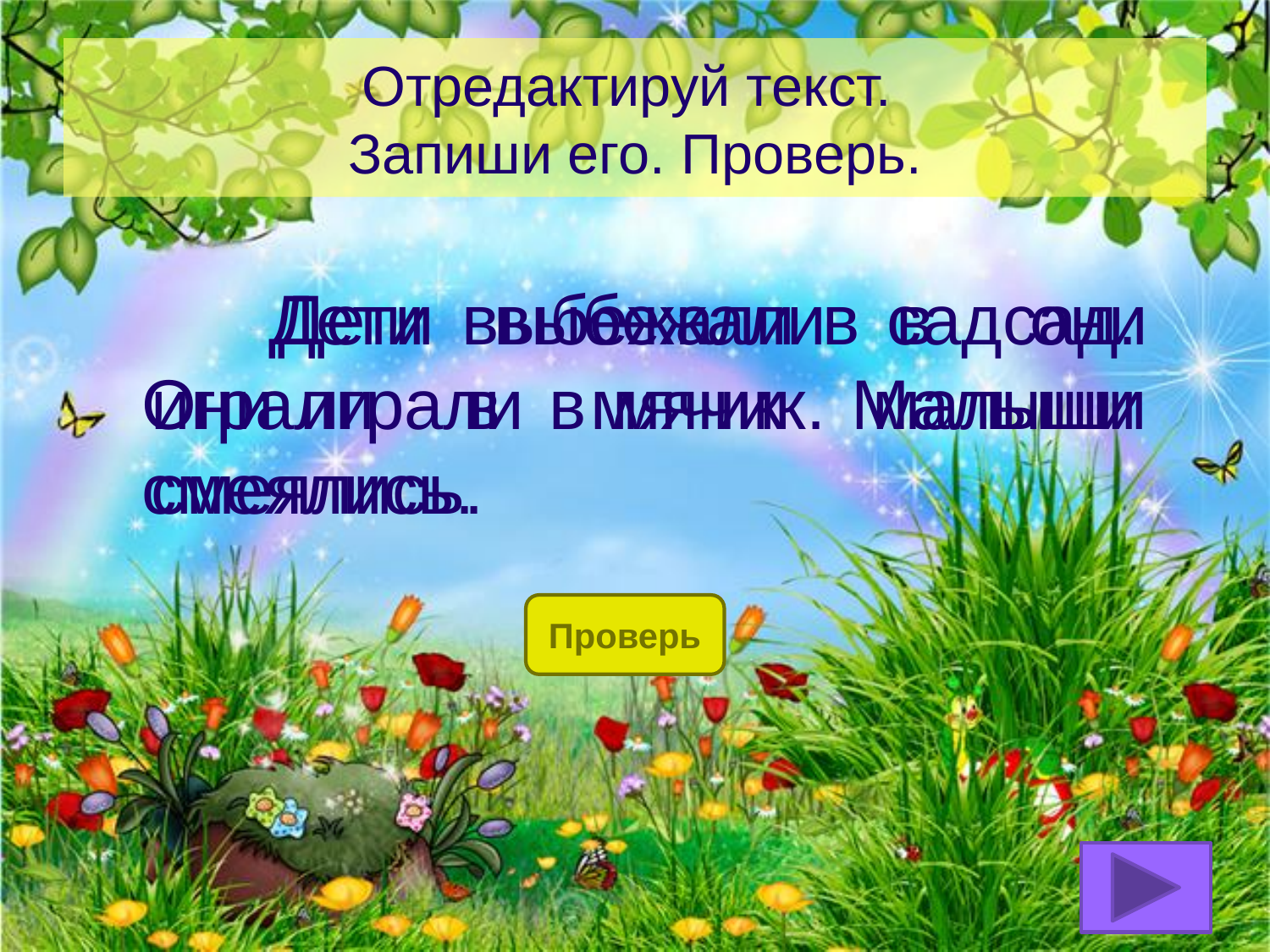

# Отредактируй текст. Запиши его. Проверь.
	Дети выбежали в сад. Они играли в мячик. Малыши смеялись.
	Дети выбежали в сад они играли в мячик малыши смеялись.
Проверь